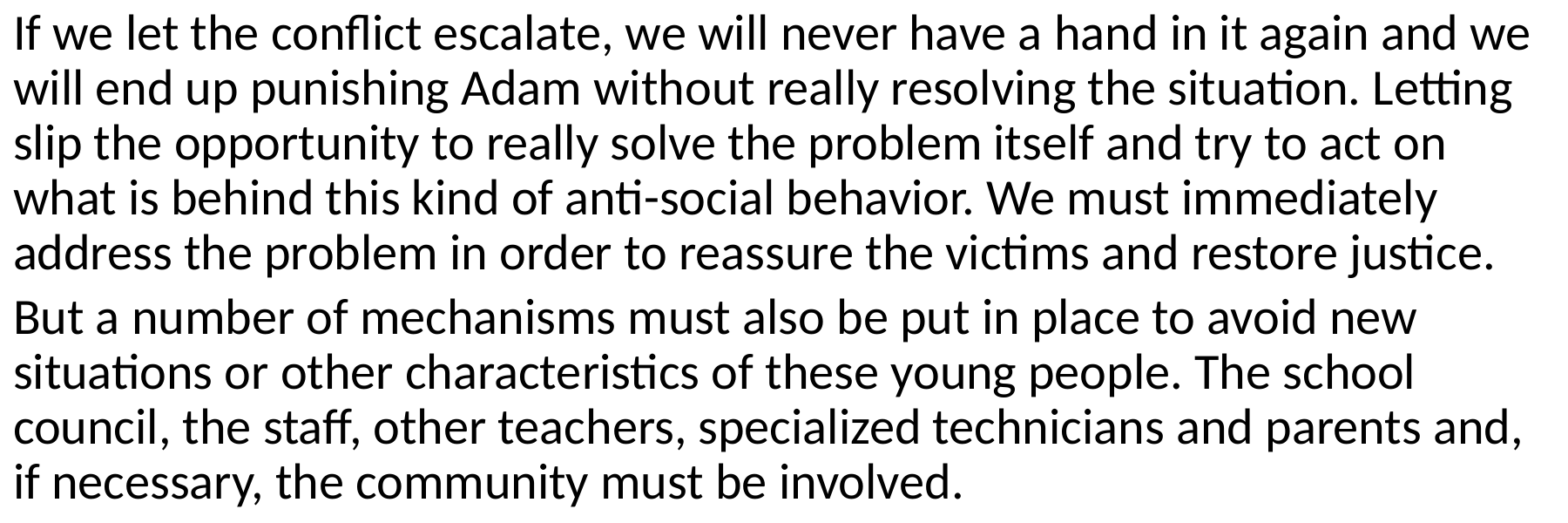

If we let the conflict escalate, we will never have a hand in it again and we will end up punishing Adam without really resolving the situation. Letting slip the opportunity to really solve the problem itself and try to act on what is behind this kind of anti-social behavior. We must immediately address the problem in order to reassure the victims and restore justice.
But a number of mechanisms must also be put in place to avoid new situations or other characteristics of these young people. The school council, the staff, other teachers, specialized technicians and parents and, if necessary, the community must be involved.